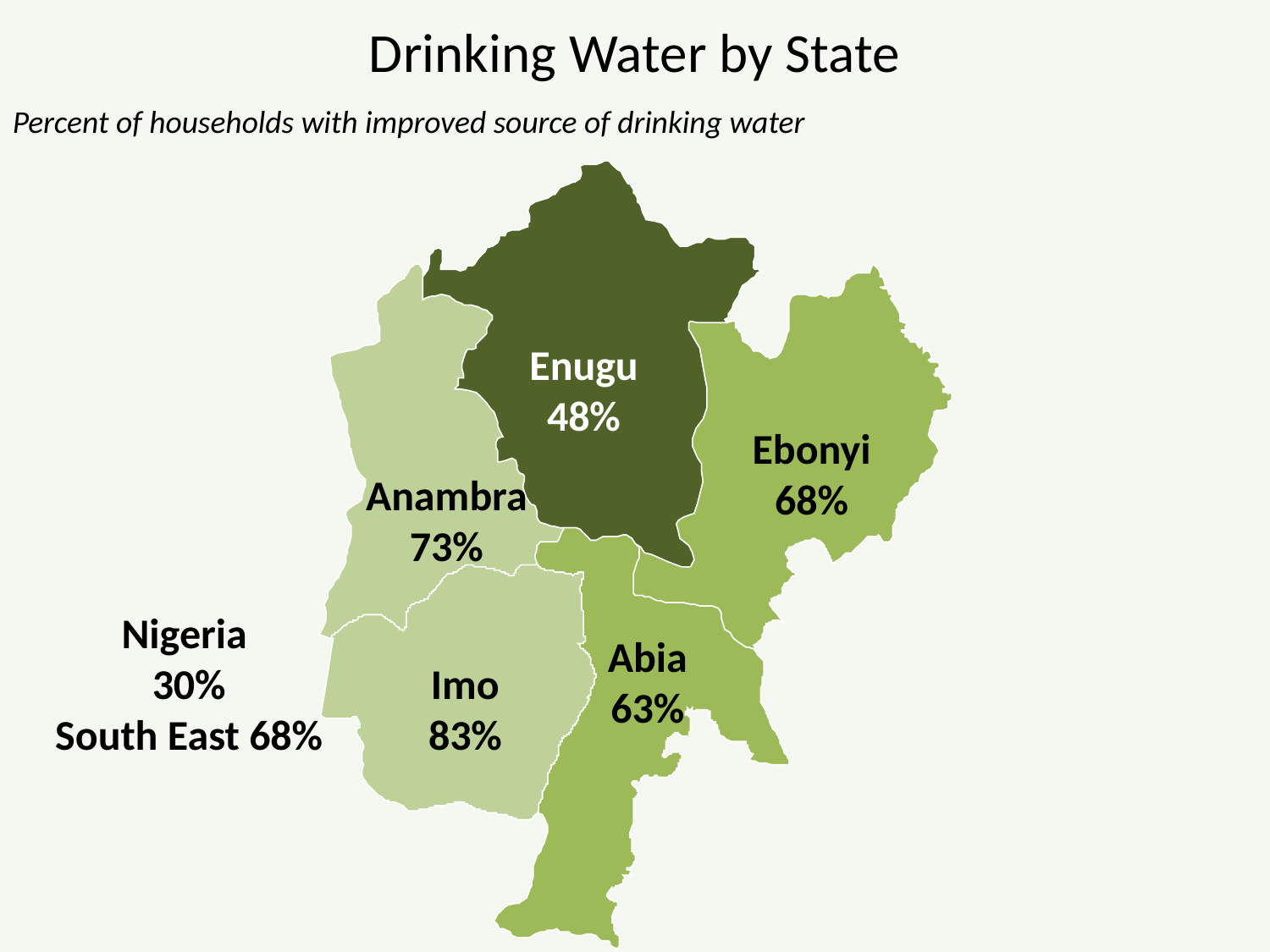

# Drinking Water by State

Percent of households with improved source of drinking water

Enugu
48%
Ebonyi
68%

Anambra
73%
Nigeria
30%
South East 68%
Abia
63%
Imo
83%